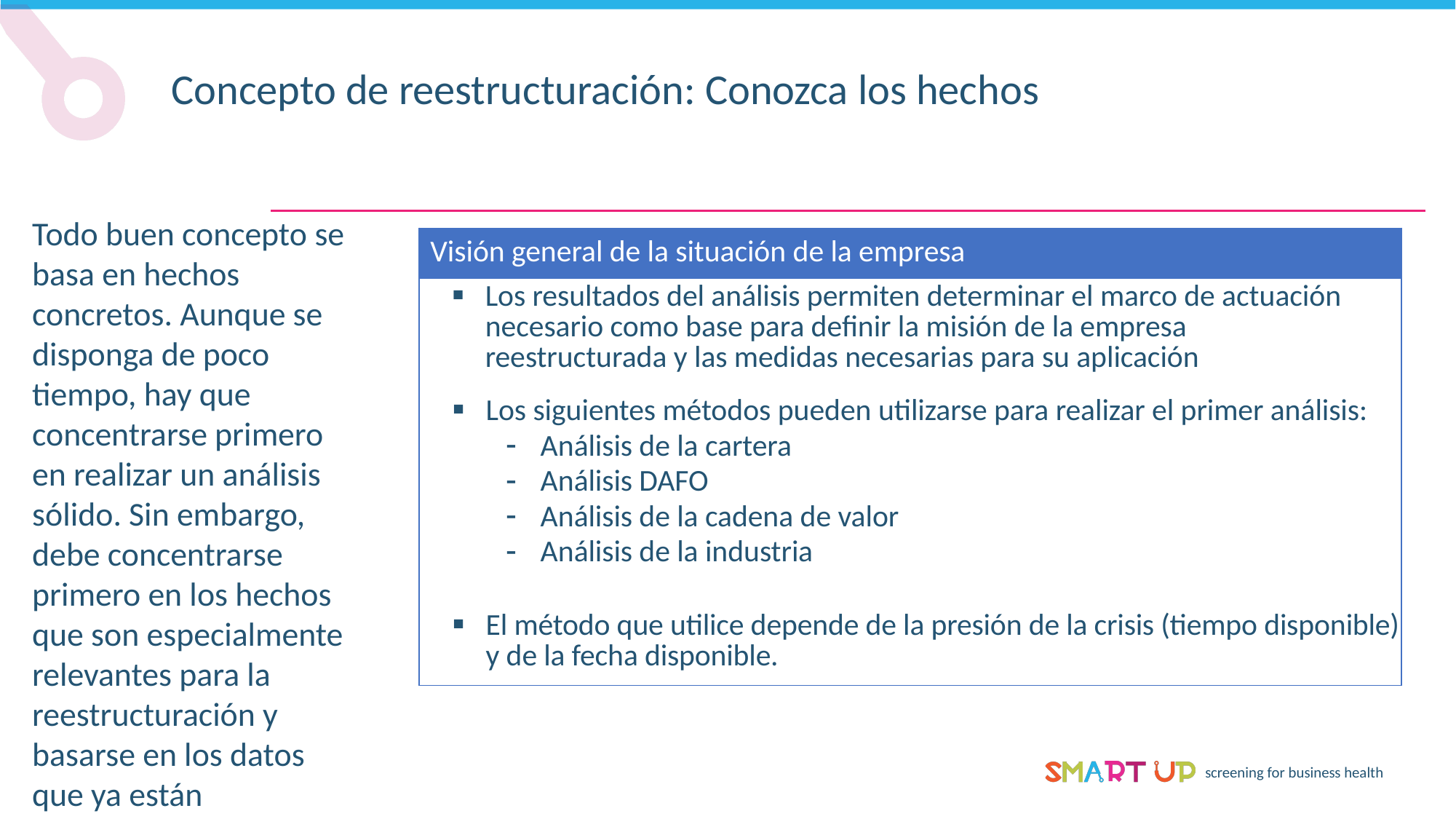

Concepto de reestructuración: Conozca los hechos
Todo buen concepto se basa en hechos concretos. Aunque se disponga de poco tiempo, hay que concentrarse primero en realizar un análisis sólido. Sin embargo, debe concentrarse primero en los hechos que son especialmente relevantes para la reestructuración y basarse en los datos que ya están disponibles en la empresa.
| Visión general de la situación de la empresa |
| --- |
| Los resultados del análisis permiten determinar el marco de actuación necesario como base para definir la misión de la empresa reestructurada y las medidas necesarias para su aplicación |
| Los siguientes métodos pueden utilizarse para realizar el primer análisis: Análisis de la cartera Análisis DAFO Análisis de la cadena de valor Análisis de la industria |
| El método que utilice depende de la presión de la crisis (tiempo disponible) y de la fecha disponible. |